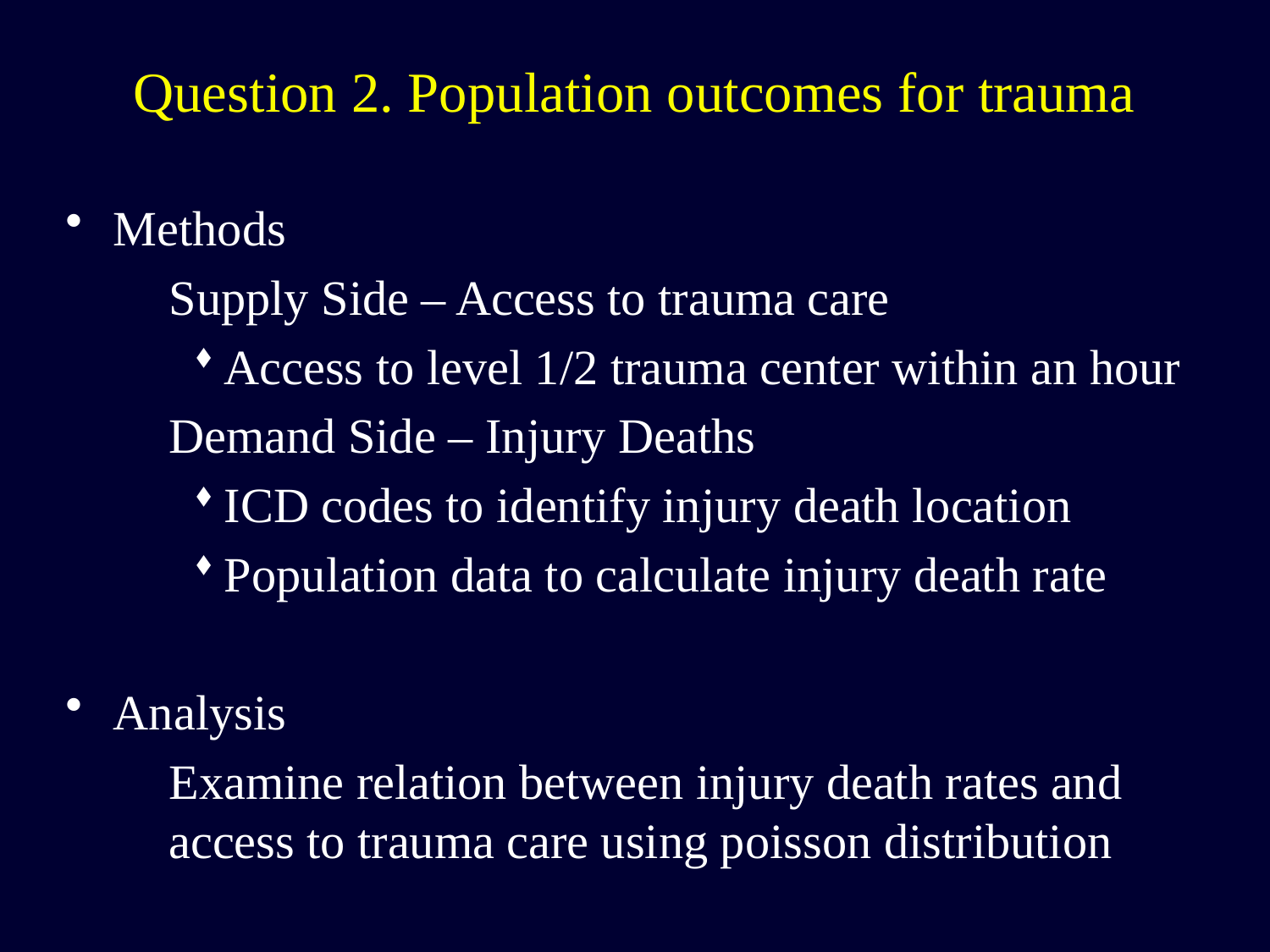

# Question 2. Population outcomes for trauma
Methods
Supply Side – Access to trauma care
Access to level 1/2 trauma center within an hour
Demand Side – Injury Deaths
ICD codes to identify injury death location
Population data to calculate injury death rate

Analysis
Examine relation between injury death rates and access to trauma care using poisson distribution